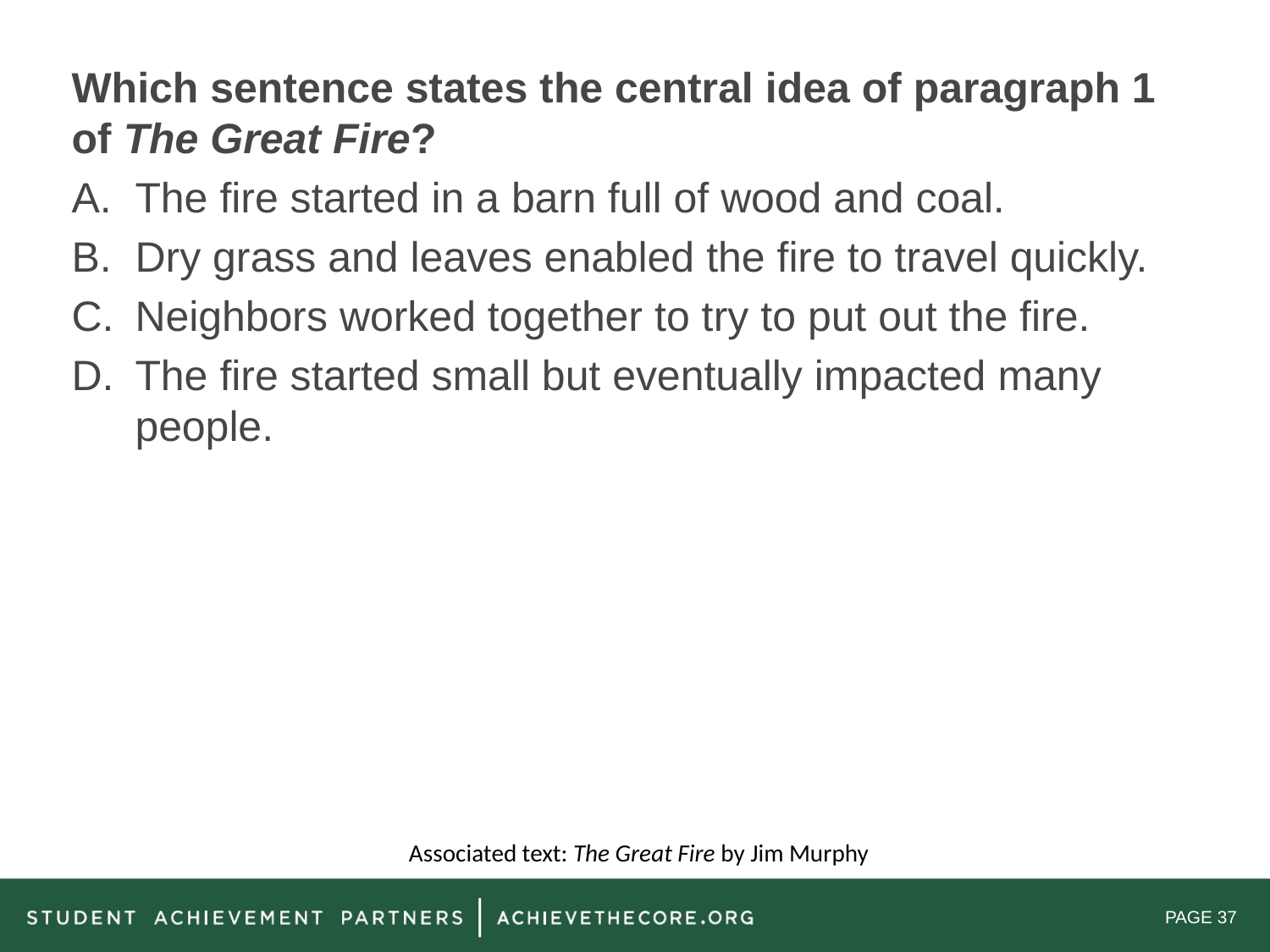

Which sentence states the central idea of paragraph 1 of The Great Fire?
The fire started in a barn full of wood and coal.
Dry grass and leaves enabled the fire to travel quickly.
Neighbors worked together to try to put out the fire.
The fire started small but eventually impacted many people.

Associated text: The Great Fire by Jim Murphy